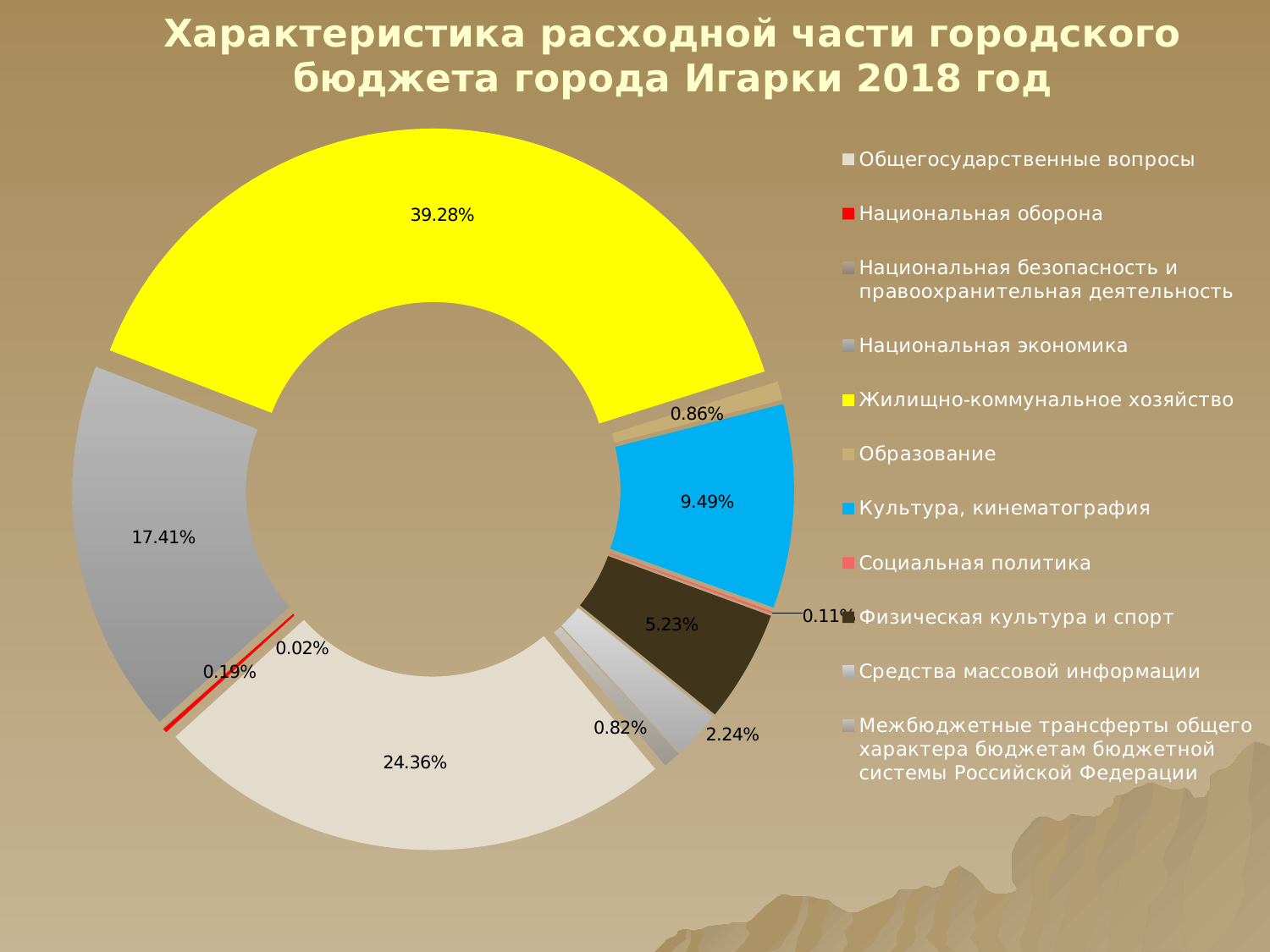

### Chart: Характеристика расходной части городского бюджета города Игарки 2018 год

| Category |  |
|---|---|
| Общегосударственные вопросы | 24.356089889460645 |
| Национальная оборона | 0.19248693730771338 |
| Национальная безопасность и правоохранительная деятельность | 0.024205668932973923 |
| Национальная экономика | 17.411872132642625 |
| Жилищно-коммунальное хозяйство | 39.280697331334444 |
| Образование | 0.8594751821416214 |
| Культура, кинематография | 9.487069600961364 |
| Социальная политика | 0.10630576522929394 |
| Физическая культура и спорт | 5.22525458427796 |
| Средства массовой информации | 2.2381838206145797 |
| Межбюджетные трансферты общего характера бюджетам бюджетной системы Российской Федерации | 0.8183590870968013 |